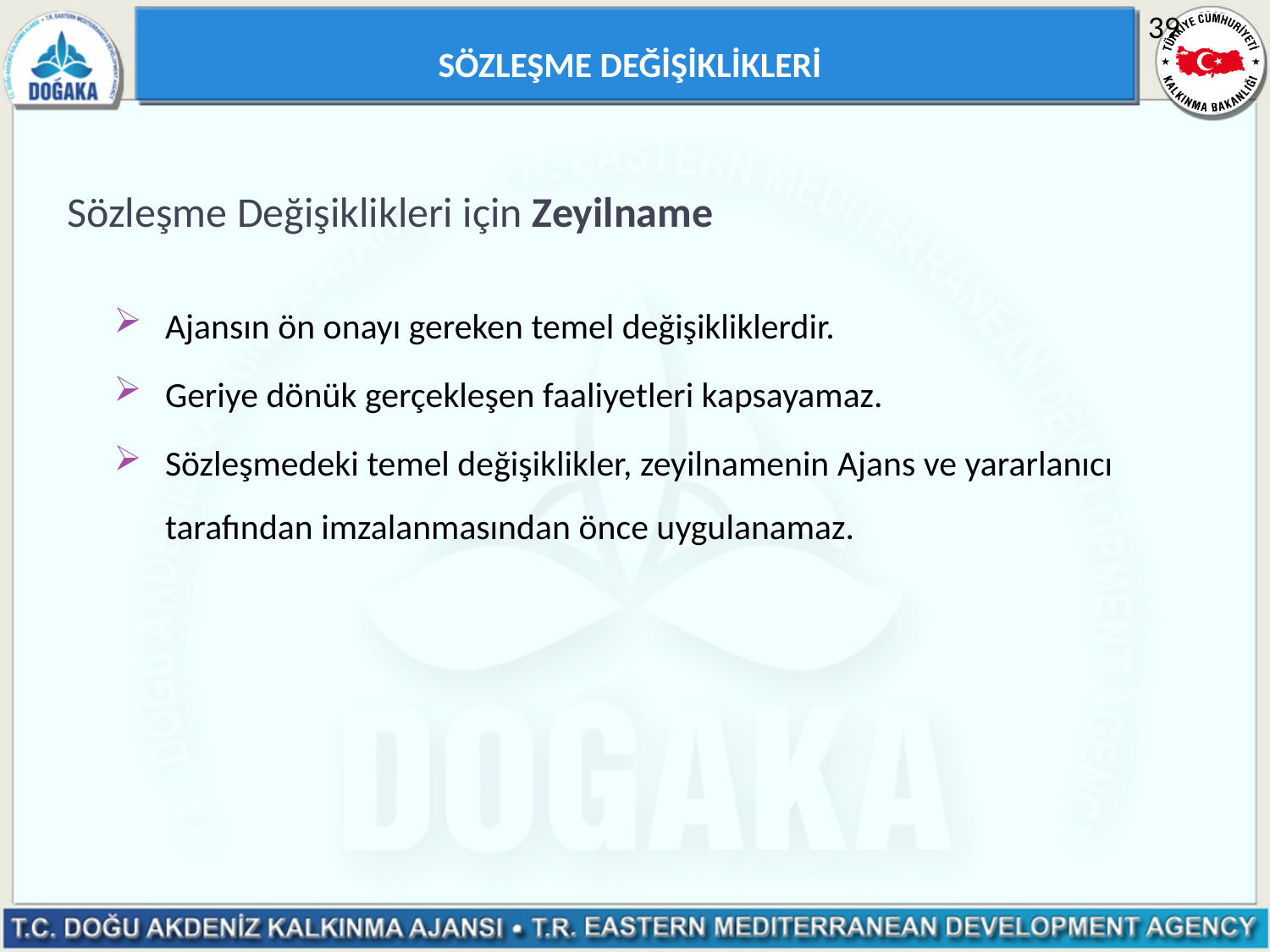

SÖZLEŞME DEĞİŞİKLİKLERİ
39
Sözleşme Değişiklikleri için Zeyilname
Ajansın ön onayı gereken temel değişikliklerdir.
Geriye dönük gerçekleşen faaliyetleri kapsayamaz.
Sözleşmedeki temel değişiklikler, zeyilnamenin Ajans ve yararlanıcı tarafından imzalanmasından önce uygulanamaz.